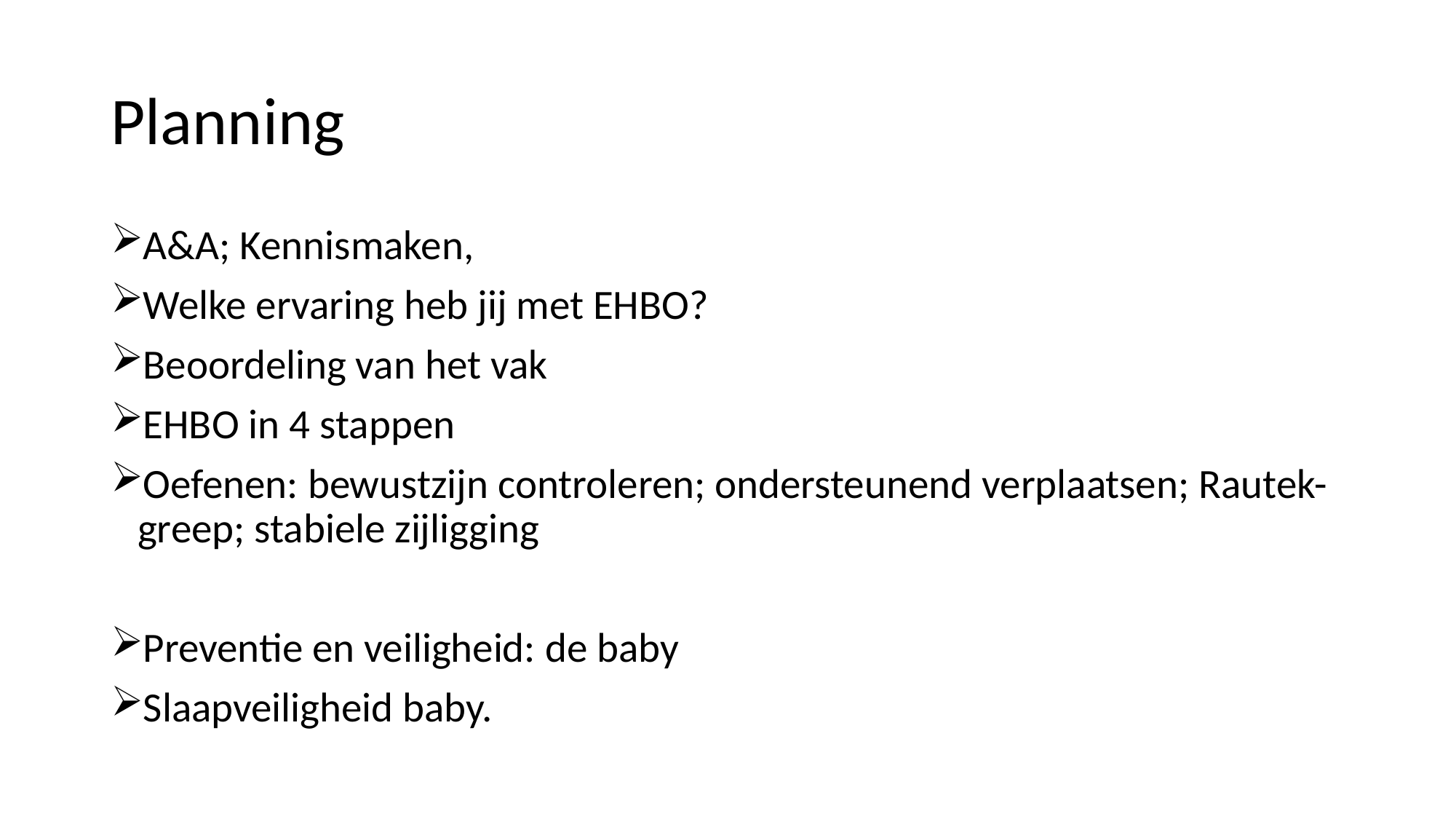

# Planning
A&A; Kennismaken,
Welke ervaring heb jij met EHBO?
Beoordeling van het vak
EHBO in 4 stappen
Oefenen: bewustzijn controleren; ondersteunend verplaatsen; Rautek-greep; stabiele zijligging

Preventie en veiligheid: de baby
Slaapveiligheid baby.